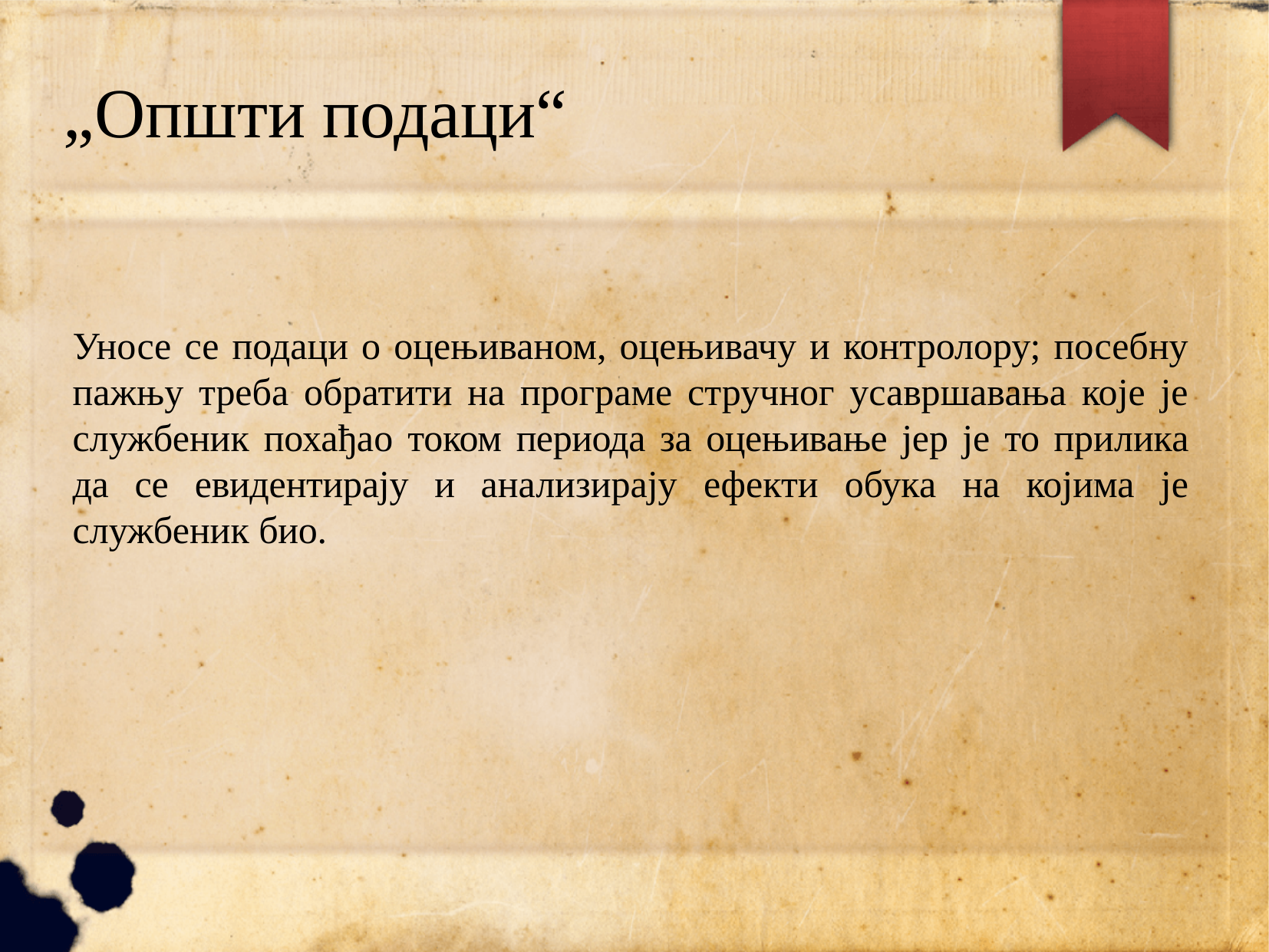

# „Општи подаци“

Уносе се подаци о оцењиваном, оцењивачу и контролору; посебну пажњу треба обратити на програме стручног усавршавања које је службеник похађао током периода за оцењивање јер је то прилика да се евидентирају и анализирају ефекти обука на којима је службеник био.